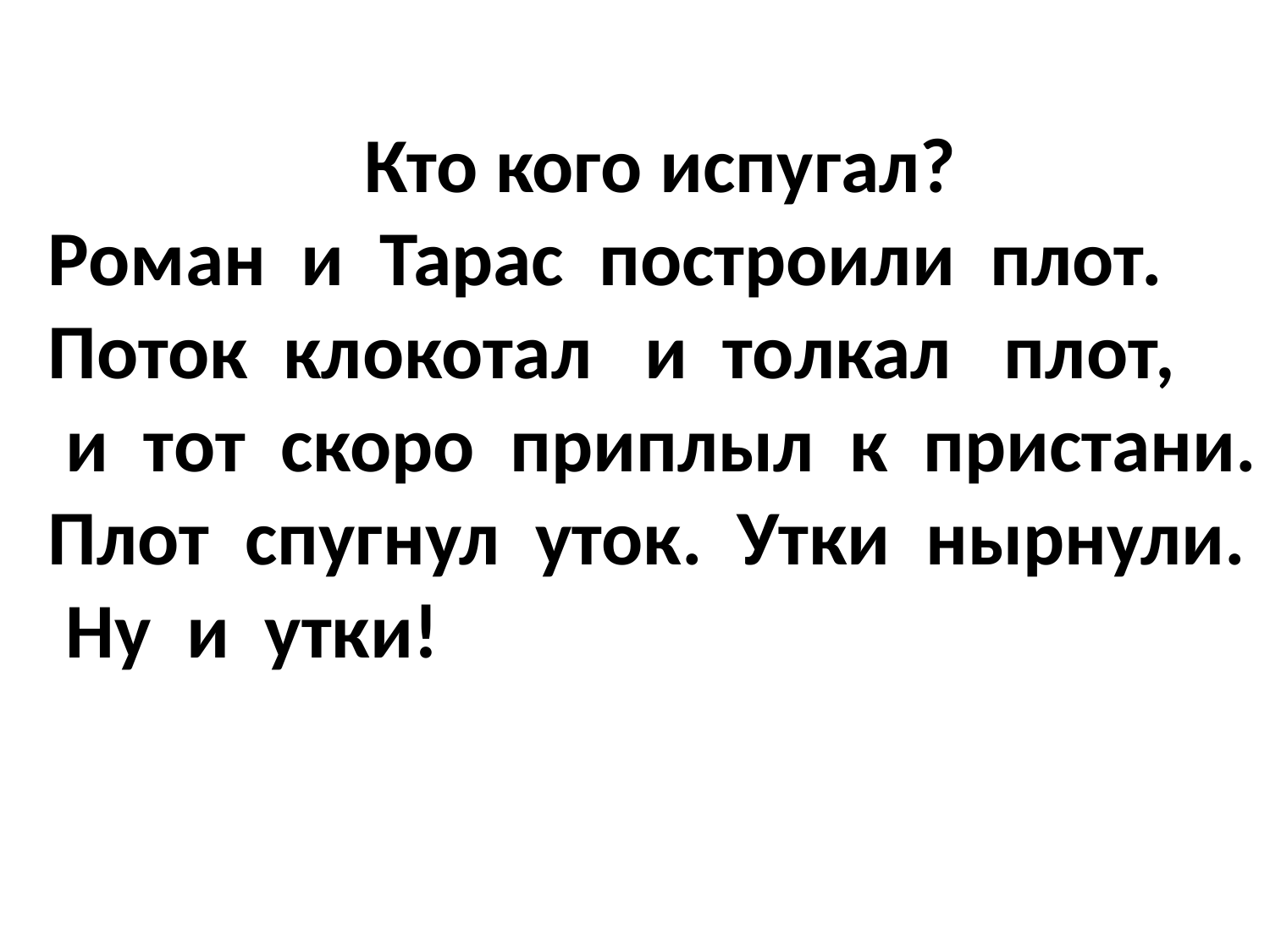

Кто кого испугал?
Роман  и  Тарас  построили  плот.
Поток  клокотал   и  толкал   плот,
 и  тот  скоро  приплыл  к  пристани.
Плот  спугнул  уток.  Утки  нырнули.
 Ну  и  утки!